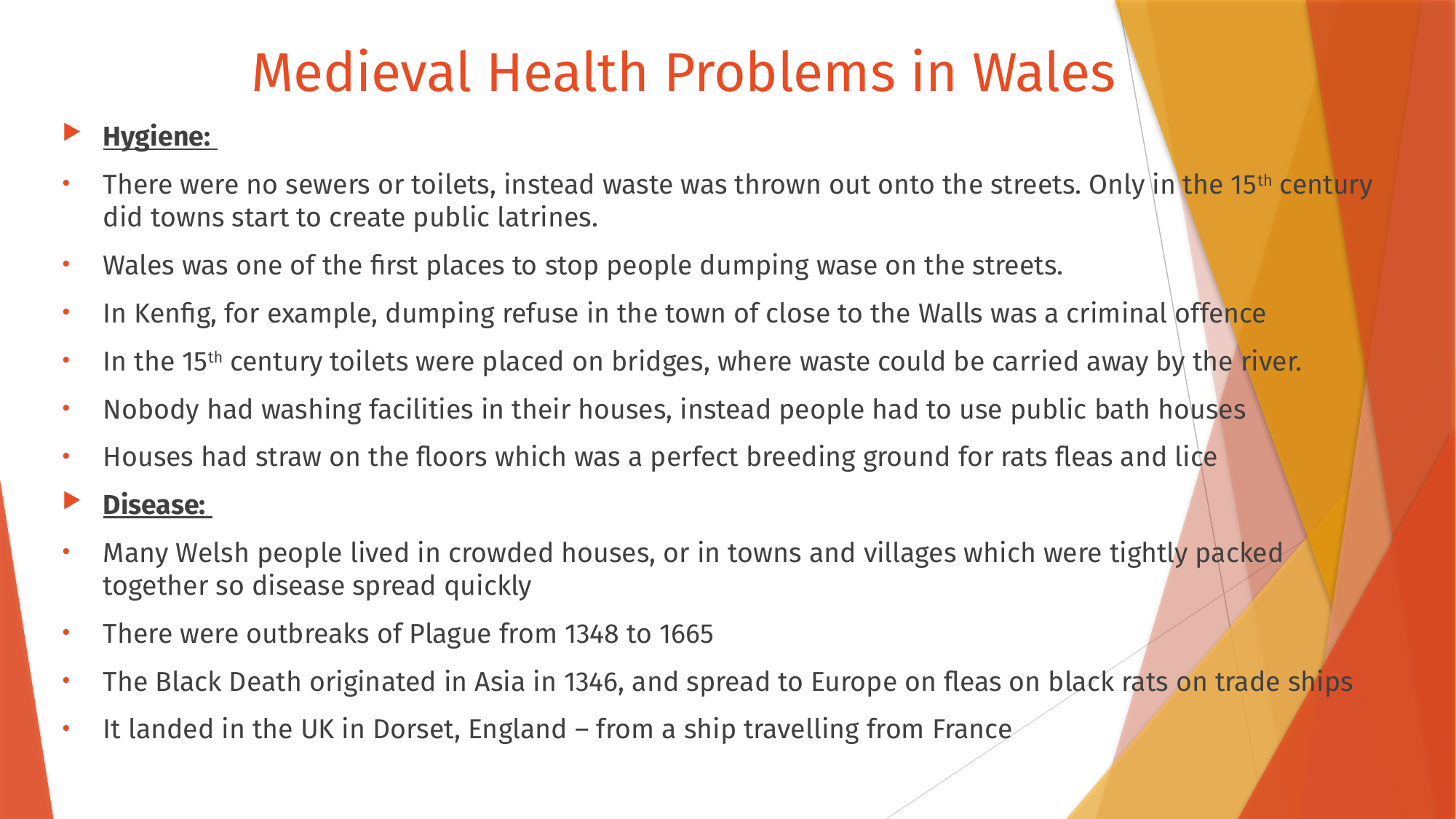

# Medieval Health Problems in Wales
Hygiene:
There were no sewers or toilets, instead waste was thrown out onto the streets. Only in the 15th century did towns start to create public latrines.
Wales was one of the first places to stop people dumping wase on the streets.
In Kenfig, for example, dumping refuse in the town of close to the Walls was a criminal offence
In the 15th century toilets were placed on bridges, where waste could be carried away by the river.
Nobody had washing facilities in their houses, instead people had to use public bath houses
Houses had straw on the floors which was a perfect breeding ground for rats fleas and lice
Disease:
Many Welsh people lived in crowded houses, or in towns and villages which were tightly packed together so disease spread quickly
There were outbreaks of Plague from 1348 to 1665
The Black Death originated in Asia in 1346, and spread to Europe on fleas on black rats on trade ships
It landed in the UK in Dorset, England – from a ship travelling from France